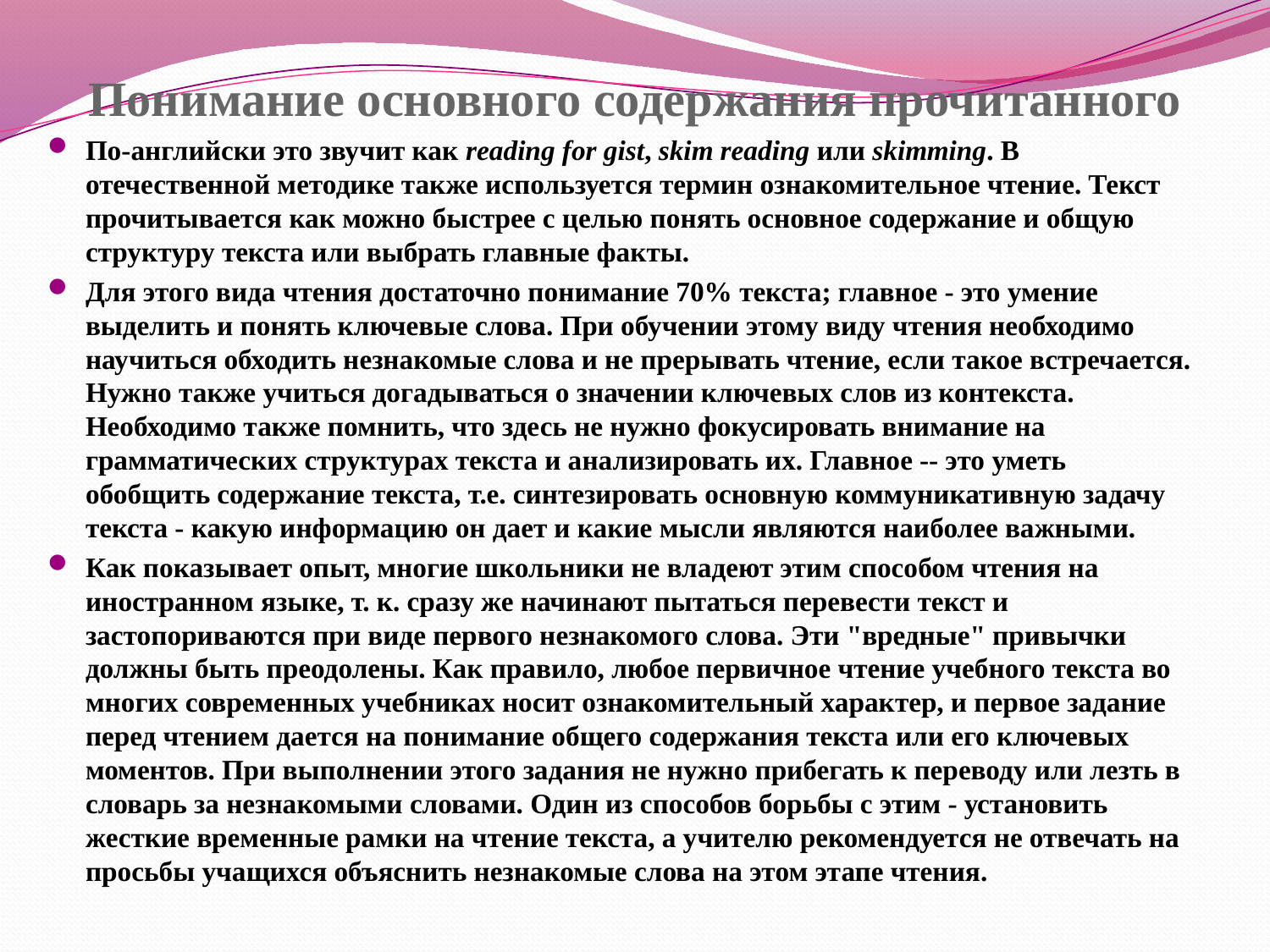

# Понимание основного содержания прочитанного
По-английски это звучит как reading for gist, skim reading или skimming. В отечественной методике также используется термин ознакомительное чтение. Текст прочитывается как можно быстрее с целью понять основное содержание и общую структуру текста или выбрать главные факты.
Для этого вида чтения достаточно понимание 70% текста; главное - это умение выделить и понять ключевые слова. При обучении этому виду чтения необходимо научиться обходить незнакомые слова и не прерывать чтение, если такое встречается. Нужно также учиться догадываться о значении ключевых слов из контекста. Необходимо также помнить, что здесь не нужно фокусировать внимание на грамматических структурах текста и анализировать их. Главное -- это уметь обобщить содержание текста, т.е. синтезировать основную коммуникативную задачу текста - какую информацию он дает и какие мысли являются наиболее важными.
Как показывает опыт, многие школьники не владеют этим способом чтения на иностранном языке, т. к. сразу же начинают пытаться перевести текст и застопориваются при виде первого незнакомого слова. Эти "вредные" привычки должны быть преодолены. Как правило, любое первичное чтение учебного текста во многих современных учебниках носит ознакомительный характер, и первое задание перед чтением дается на понимание общего содержания текста или его ключевых моментов. При выполнении этого задания не нужно прибегать к переводу или лезть в словарь за незнакомыми словами. Один из способов борьбы с этим - установить жесткие временные рамки на чтение текста, а учителю рекомендуется не отвечать на просьбы учащихся объяснить незнакомые слова на этом этапе чтения.